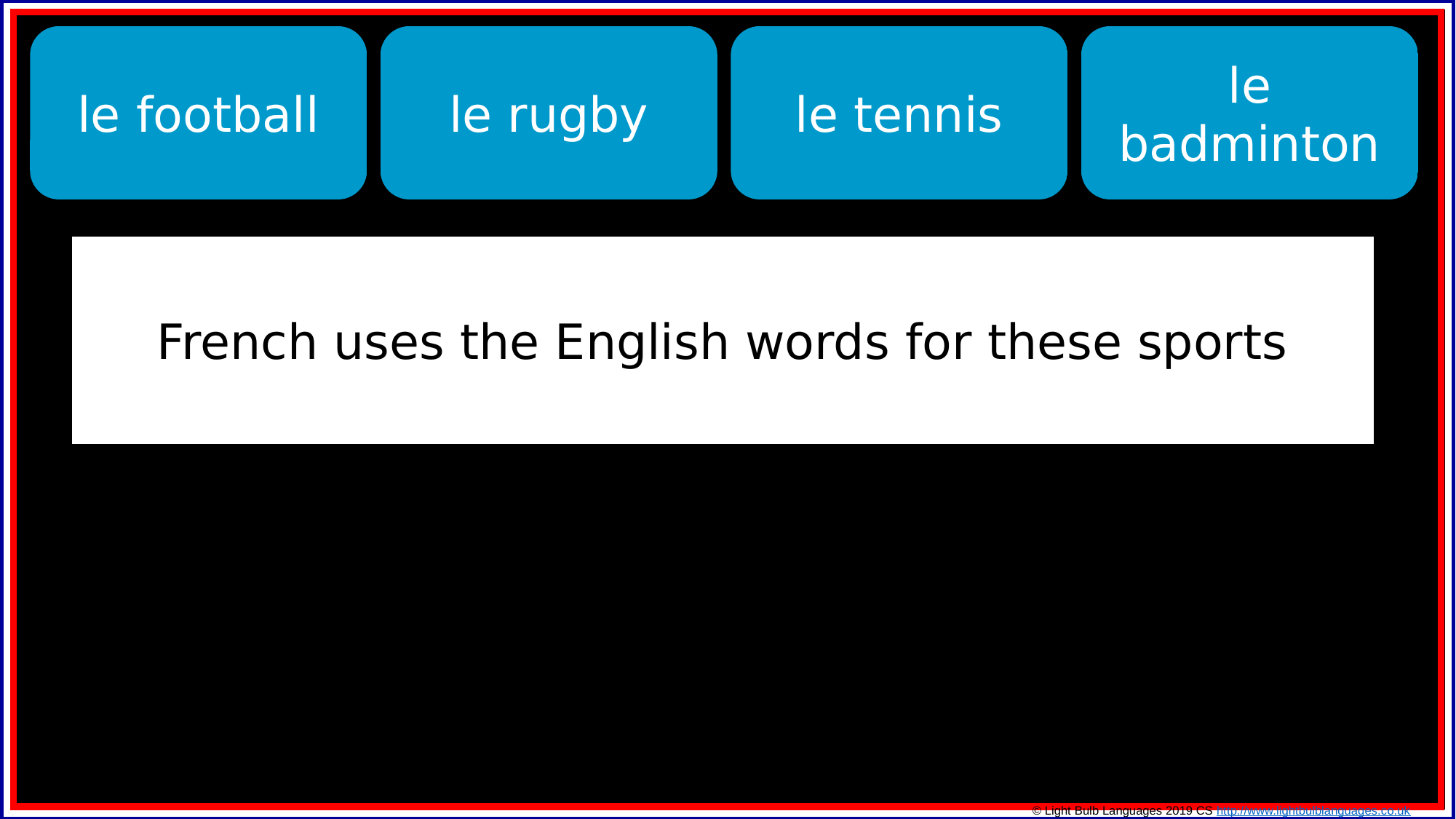

le football
le rugby
le tennis
le badminton
French uses the English words for these sports
© Light Bulb Languages 2019 CS http://www.lightbulblanguages.co.uk